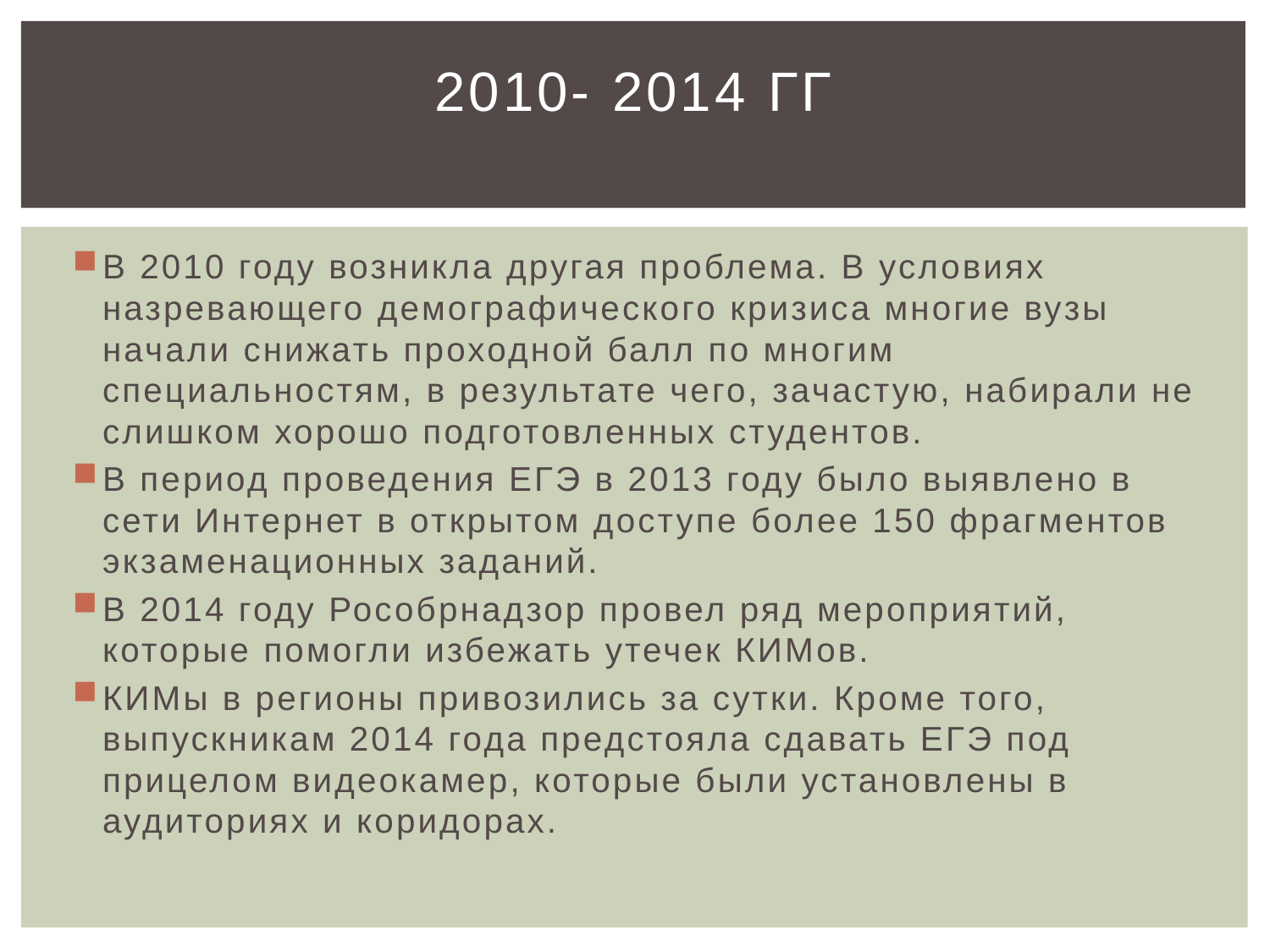

# 2010- 2014 гг
В 2010 году возникла другая проблема. В условиях назревающего демографического кризиса многие вузы начали снижать проходной балл по многим специальностям, в результате чего, зачастую, набирали не слишком хорошо подготовленных студентов.
В период проведения ЕГЭ в 2013 году было выявлено в сети Интернет в открытом доступе более 150 фрагментов экзаменационных заданий.
В 2014 году Рособрнадзор провел ряд мероприятий, которые помогли избежать утечек КИМов.
КИМы в регионы привозились за сутки. Кроме того, выпускникам 2014 года предстояла сдавать ЕГЭ под прицелом видеокамер, которые были установлены в аудиториях и коридорах.